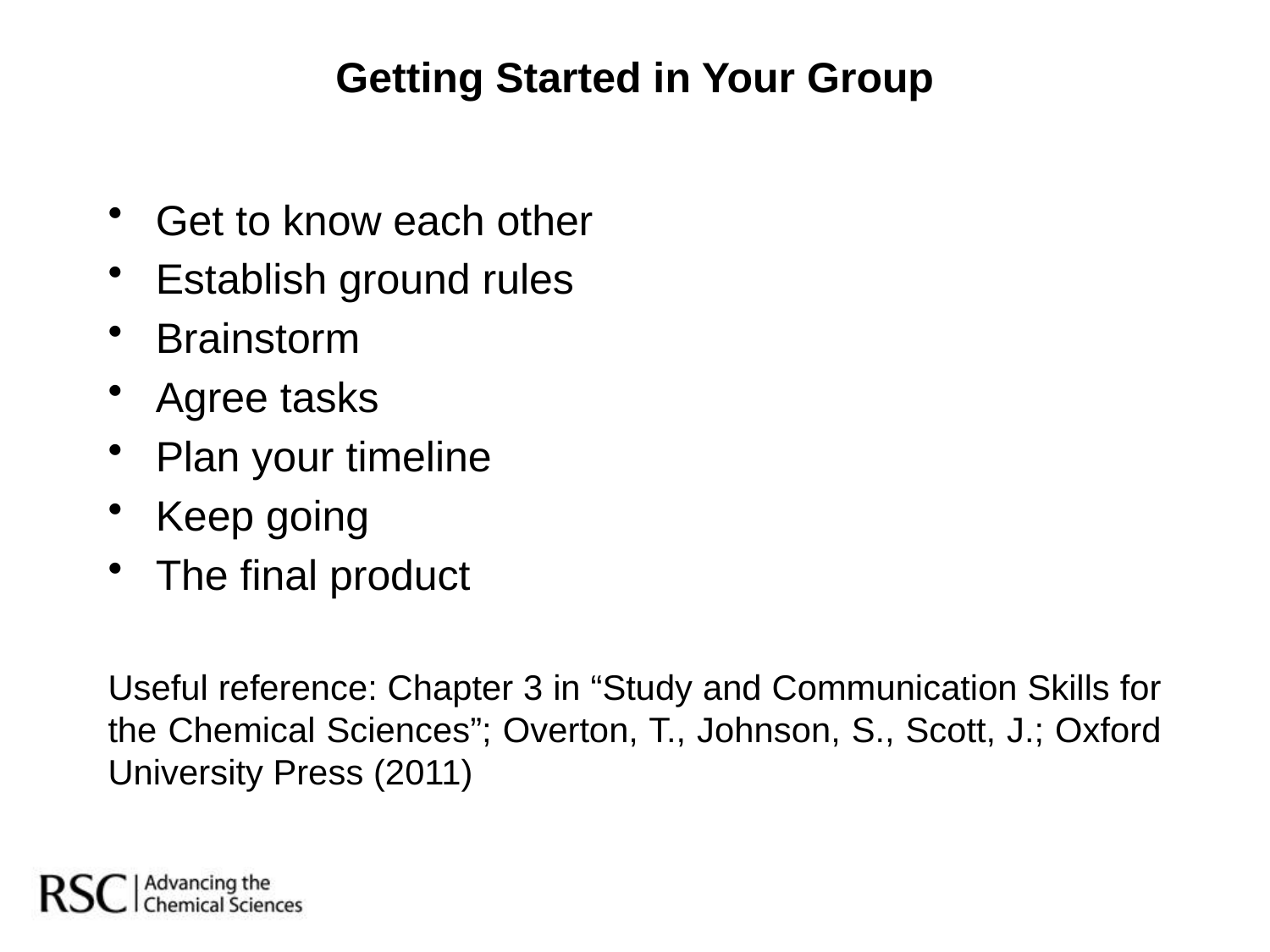

# Getting Started in Your Group
Get to know each other
Establish ground rules
Brainstorm
Agree tasks
Plan your timeline
Keep going
The final product

Useful reference: Chapter 3 in “Study and Communication Skills for the Chemical Sciences”; Overton, T., Johnson, S., Scott, J.; Oxford University Press (2011)